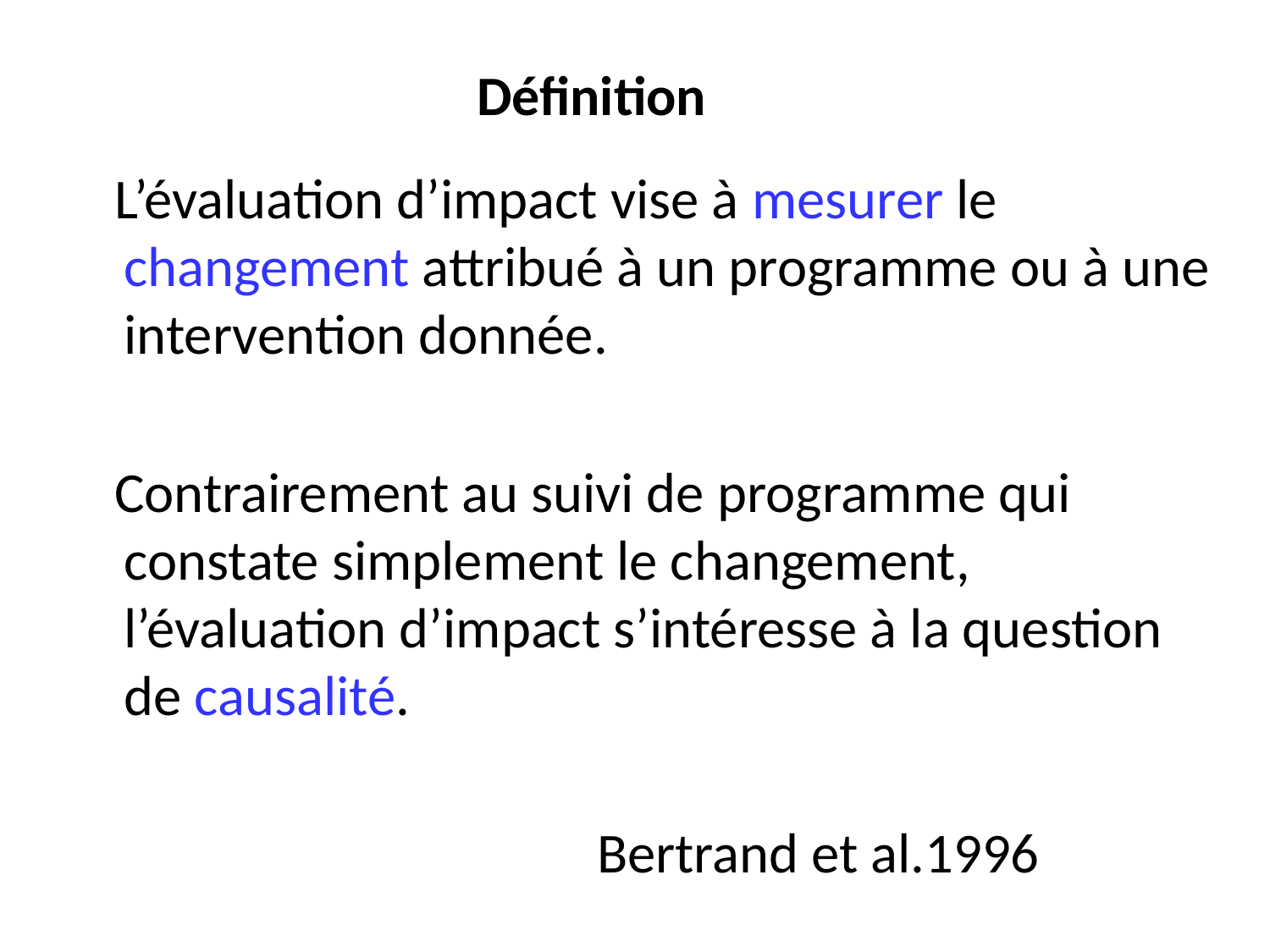

# Définition
   L’évaluation d’impact vise à mesurer le changement attribué à un programme ou à une intervention donnée.

   Contrairement au suivi de programme qui constate simplement le changement, l’évaluation d’impact s’intéresse à la question de causalité.

                                         Bertrand et al.1996